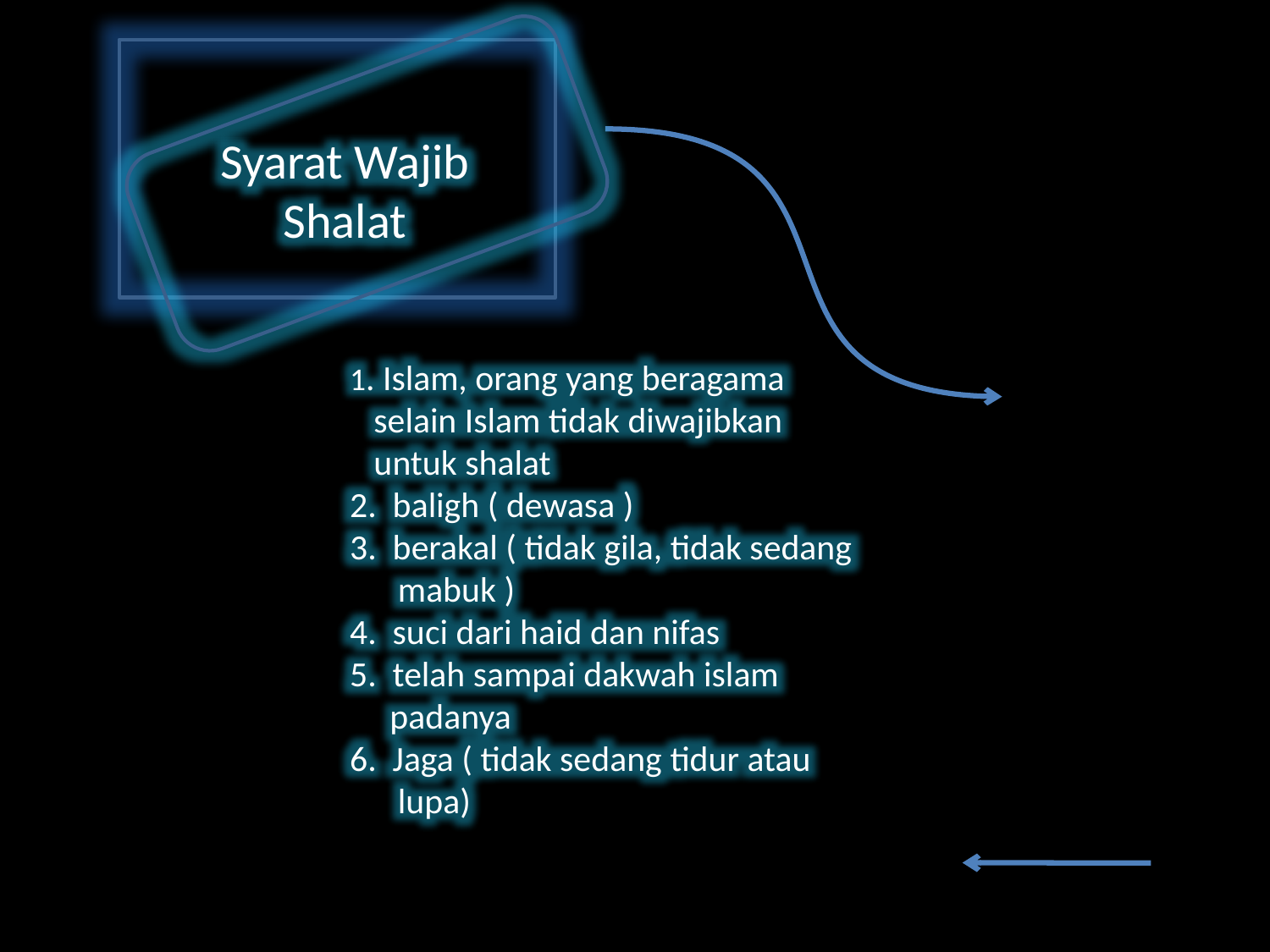

Syarat Wajib Shalat
	1. Islam, orang yang beragama 		   selain Islam tidak diwajibkan 	  	   untuk shalat
 	2.  baligh ( dewasa )
	3.  berakal ( tidak gila, tidak sedang 	      mabuk )
	4.  suci dari haid dan nifas
 	5.  telah sampai dakwah islam   	  	     padanya
	6.  Jaga ( tidak sedang tidur atau 	 	      lupa)